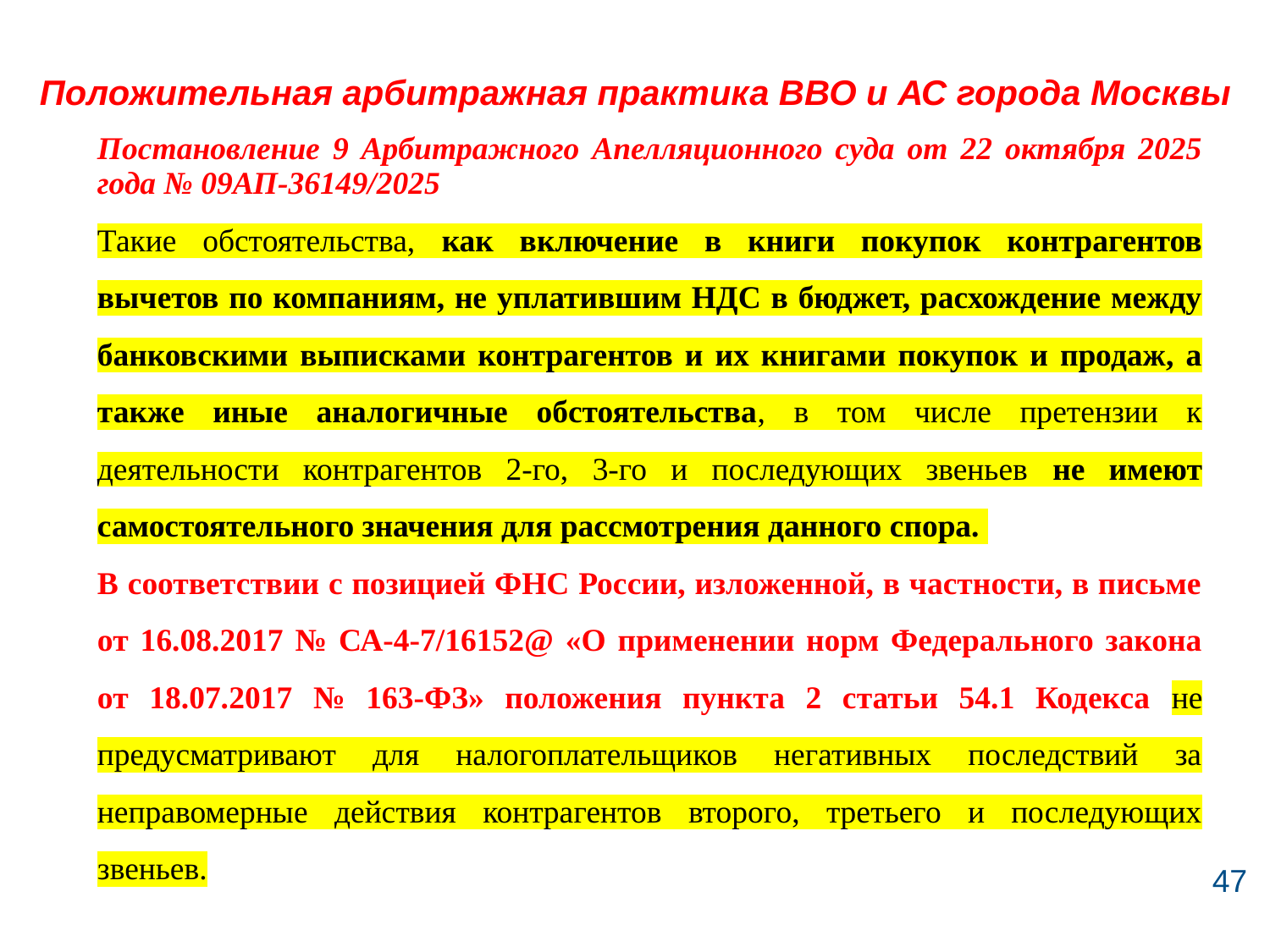

# Положительная арбитражная практика ВВО и АС города Москвы
Постановление 9 Арбитражного Апелляционного суда от 22 октября 2025 года № 09АП-36149/2025
Такие обстоятельства, как включение в книги покупок контрагентов вычетов по компаниям, не уплатившим НДС в бюджет, расхождение между банковскими выписками контрагентов и их книгами покупок и продаж, а также иные аналогичные обстоятельства, в том числе претензии к деятельности контрагентов 2-го, 3-го и последующих звеньев не имеют самостоятельного значения для рассмотрения данного спора.
В соответствии с позицией ФНС России, изложенной, в частности, в письме от 16.08.2017 № СА-4-7/16152@ «О применении норм Федерального закона от 18.07.2017 № 163-ФЗ» положения пункта 2 статьи 54.1 Кодекса не предусматривают для налогоплательщиков негативных последствий за неправомерные действия контрагентов второго, третьего и последующих звеньев.